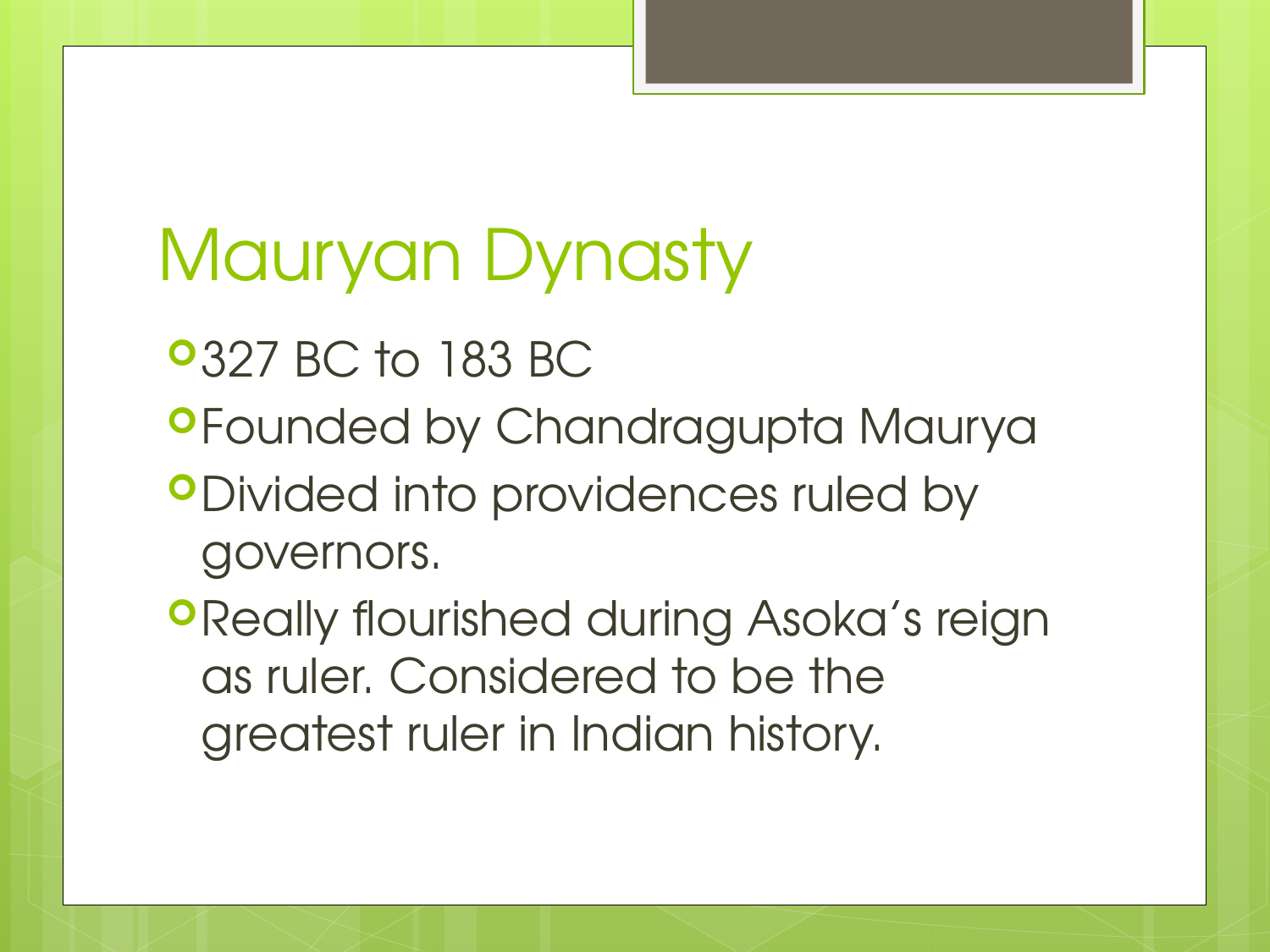

# Mauryan Dynasty
327 BC to 183 BC
Founded by Chandragupta Maurya
Divided into providences ruled by governors.
Really flourished during Asoka’s reign as ruler. Considered to be the greatest ruler in Indian history.